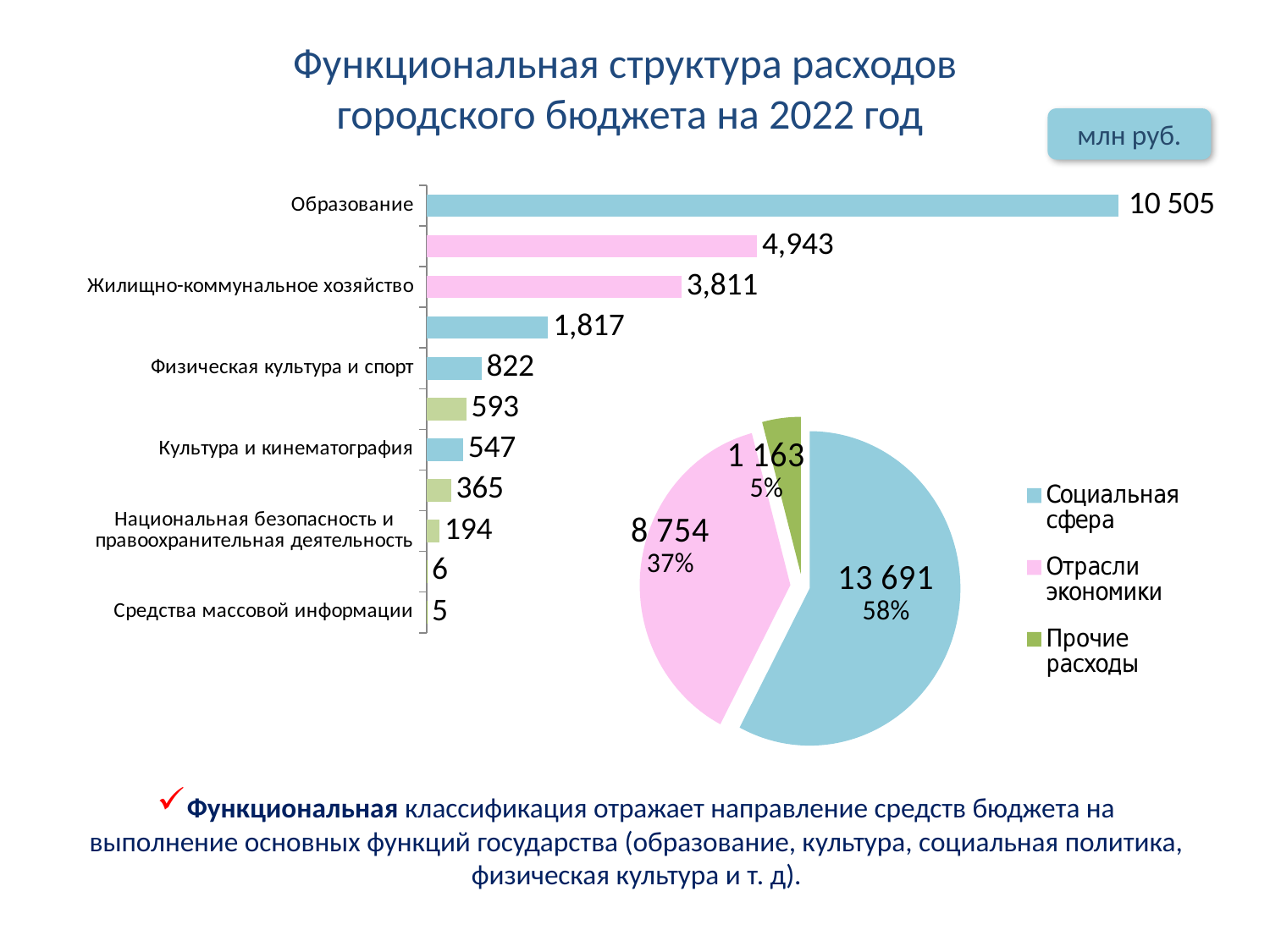

Функциональная структура расходов
городского бюджета на 2022 год
млн руб.

### Chart

| Category | Значения |
|---|---|
| Средства массовой информации | 5.0 |
| Охрана окружающей среды | 6.0 |
| Национальная безопасность и правоохранительная деятельность | 194.0 |
| Обслуживание государственного и муниципального долга | 365.0 |
| Культура и кинематография | 547.0 |
| Общегосударственные вопросы | 593.0 |
| Физическая культура и спорт | 822.0 |
| Социальная политика | 1817.0 |
| Жилищно-коммунальное хозяйство | 3811.0 |
| Национальная экономика | 4943.0 |
| Образование | 10344.0 |

### Chart

| Category | млн руб. |
|---|---|
| Социальная сфера | 13530.0 |
| Отрасли экономики | 8948.0 |
| Прочие расходы | 969.0 |
Функциональная классификация отражает направление средств бюджета на выполнение основных функций государства (образование, культура, социальная политика, физическая культура и т. д).
27